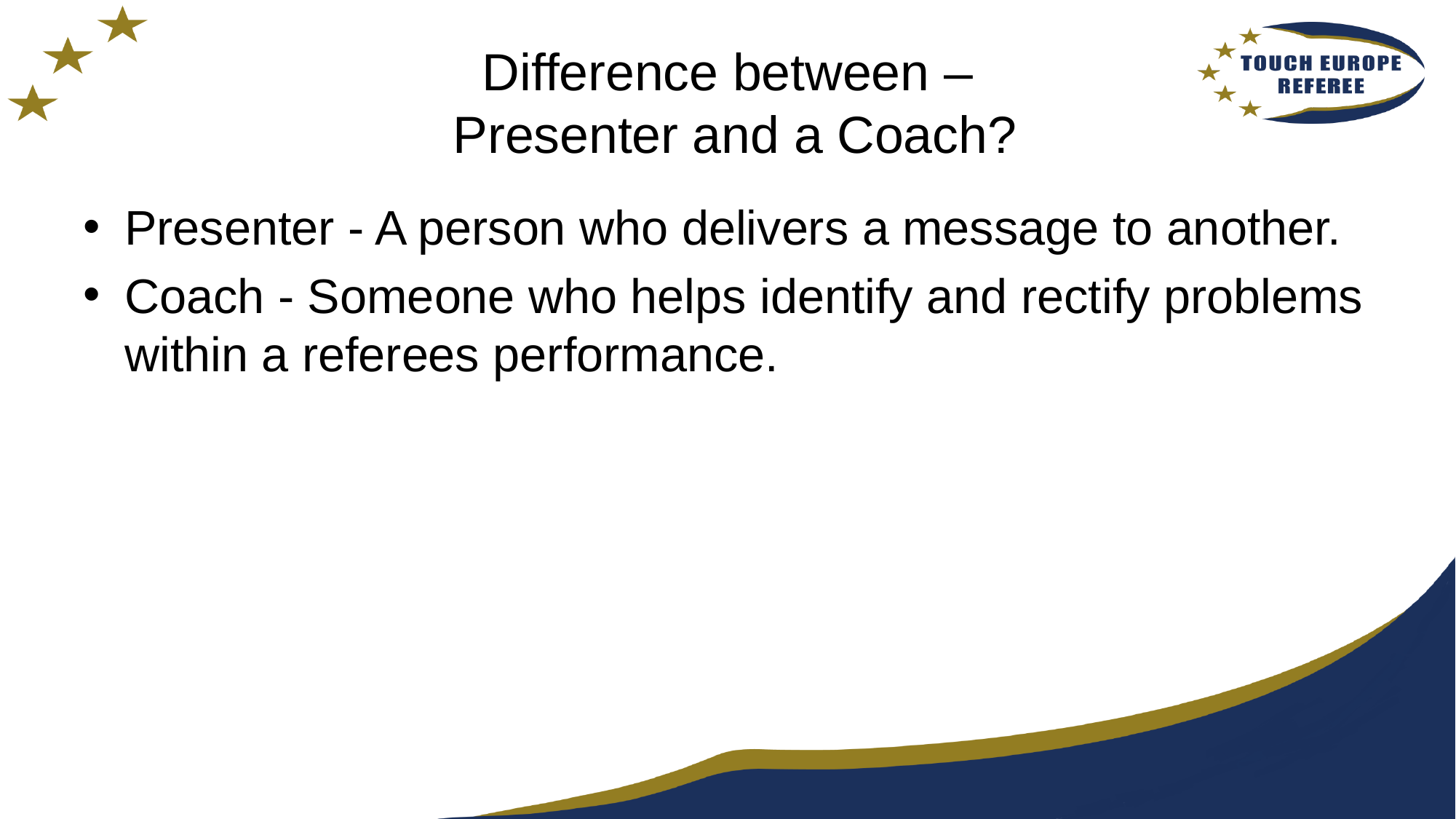

# Difference between – Presenter and a Coach?
Presenter - A person who delivers a message to another.
Coach - Someone who helps identify and rectify problems within a referees performance.